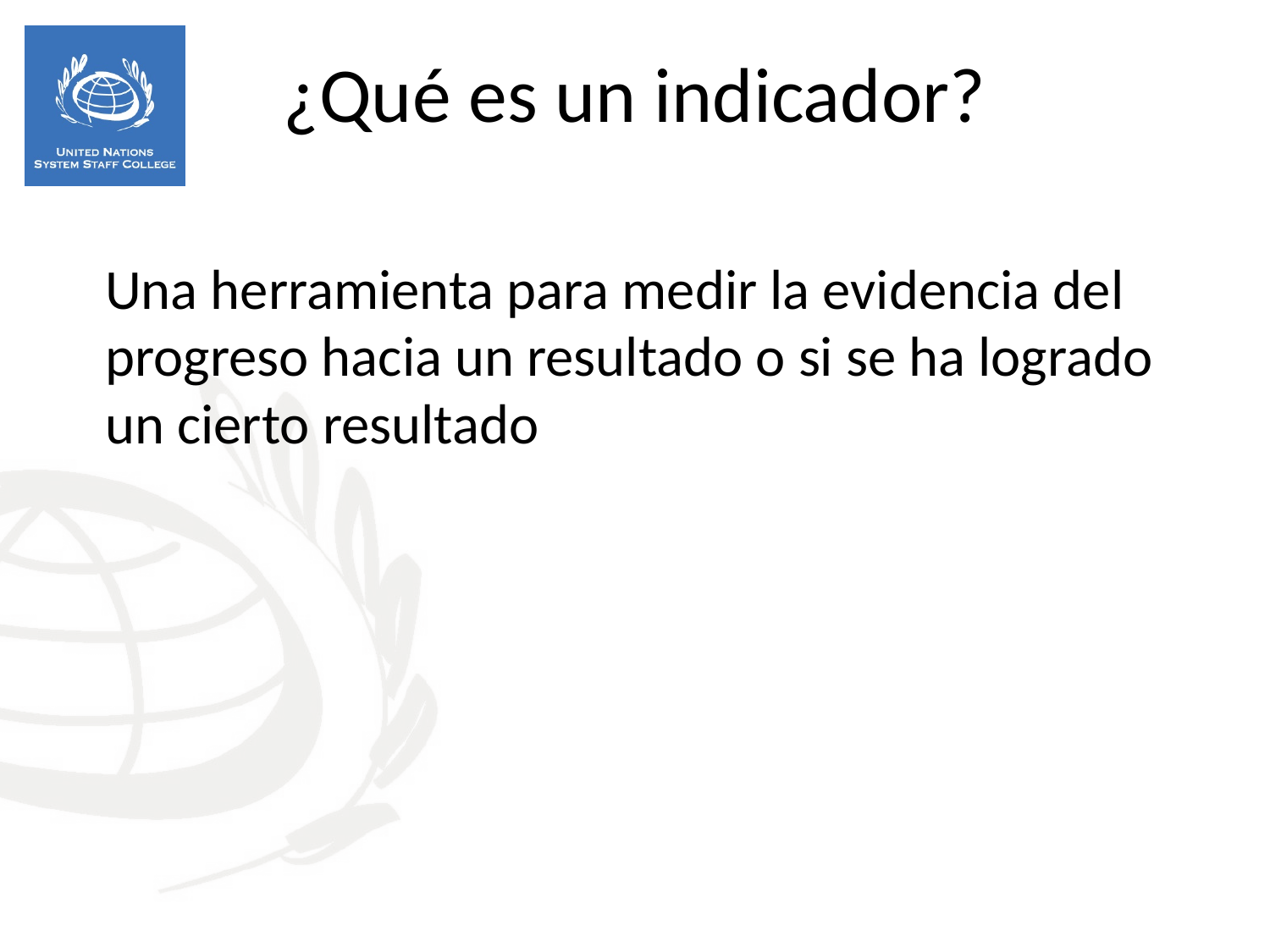

¿Qué es un indicador?
	Una herramienta para medir la evidencia del progreso hacia un resultado o si se ha logrado un cierto resultado